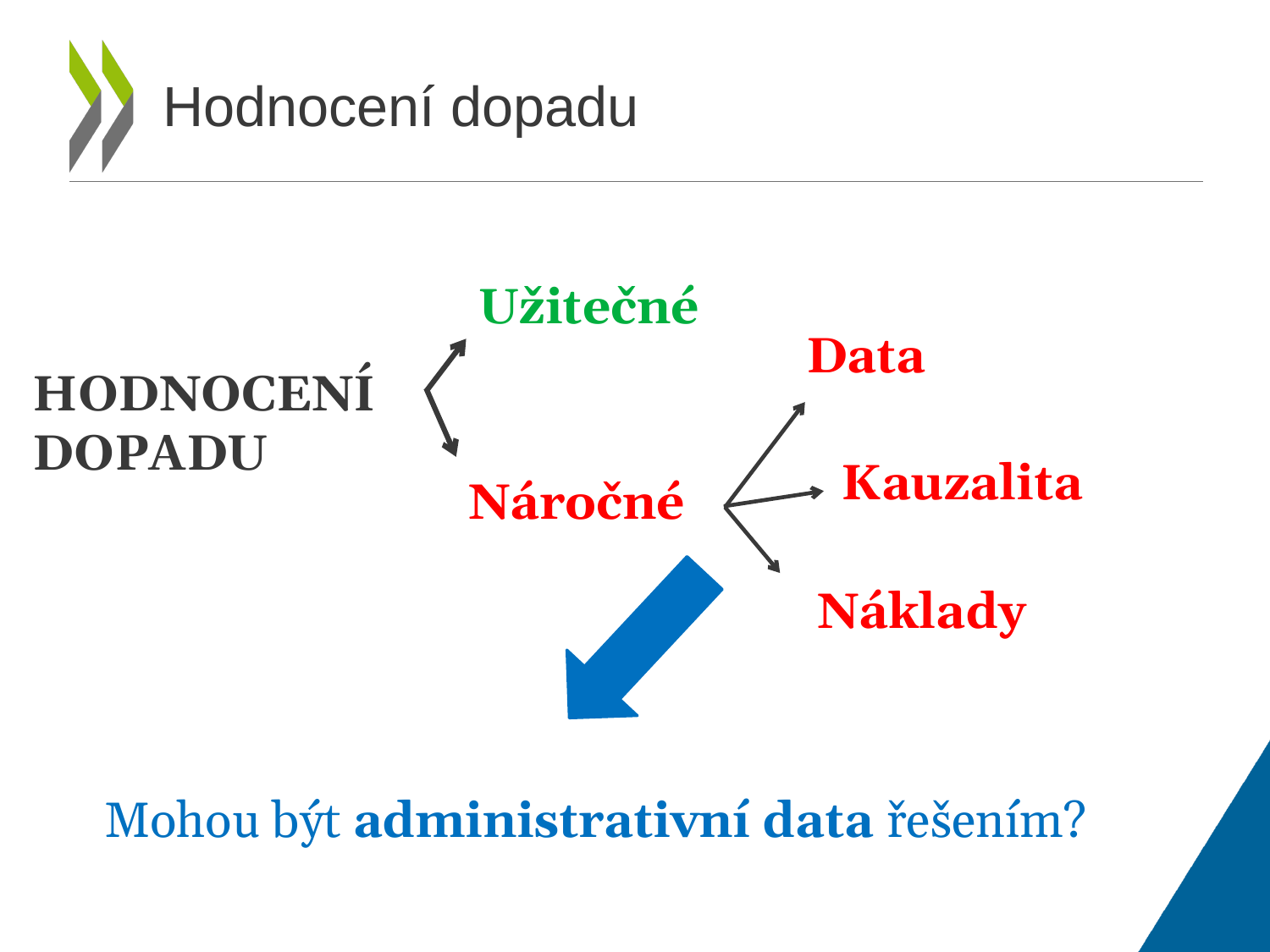

# Hodnocení dopadu

Užitečné
Data
HODNOCENÍ DOPADU
Kauzalita
Náročné

Náklady
Mohou být administrativní data řešením?